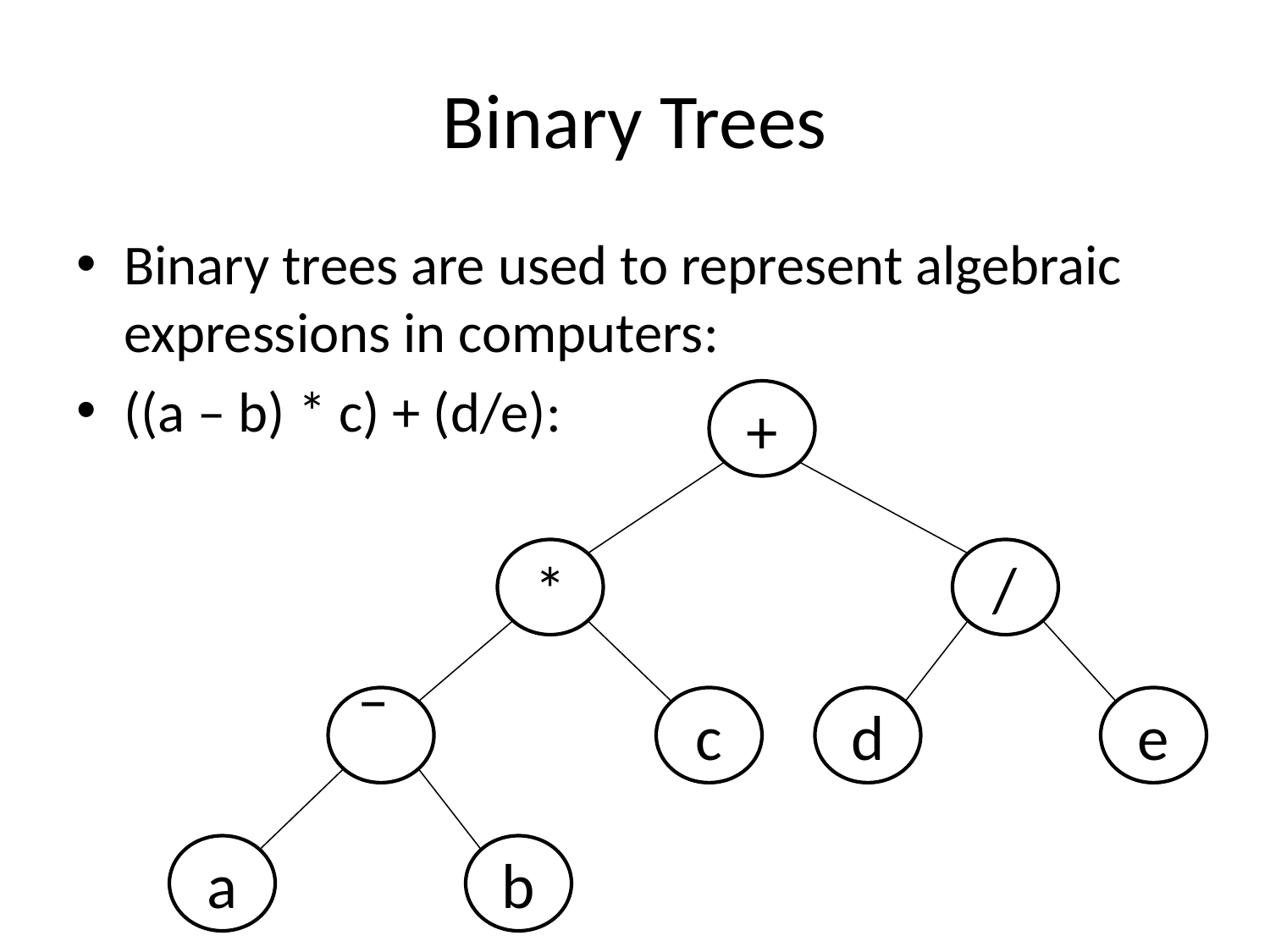

# Binary Trees
Binary trees are used to represent algebraic expressions in computers:
((a – b) * c) + (d/e):
+
*
/
–
c
d
e
a
b